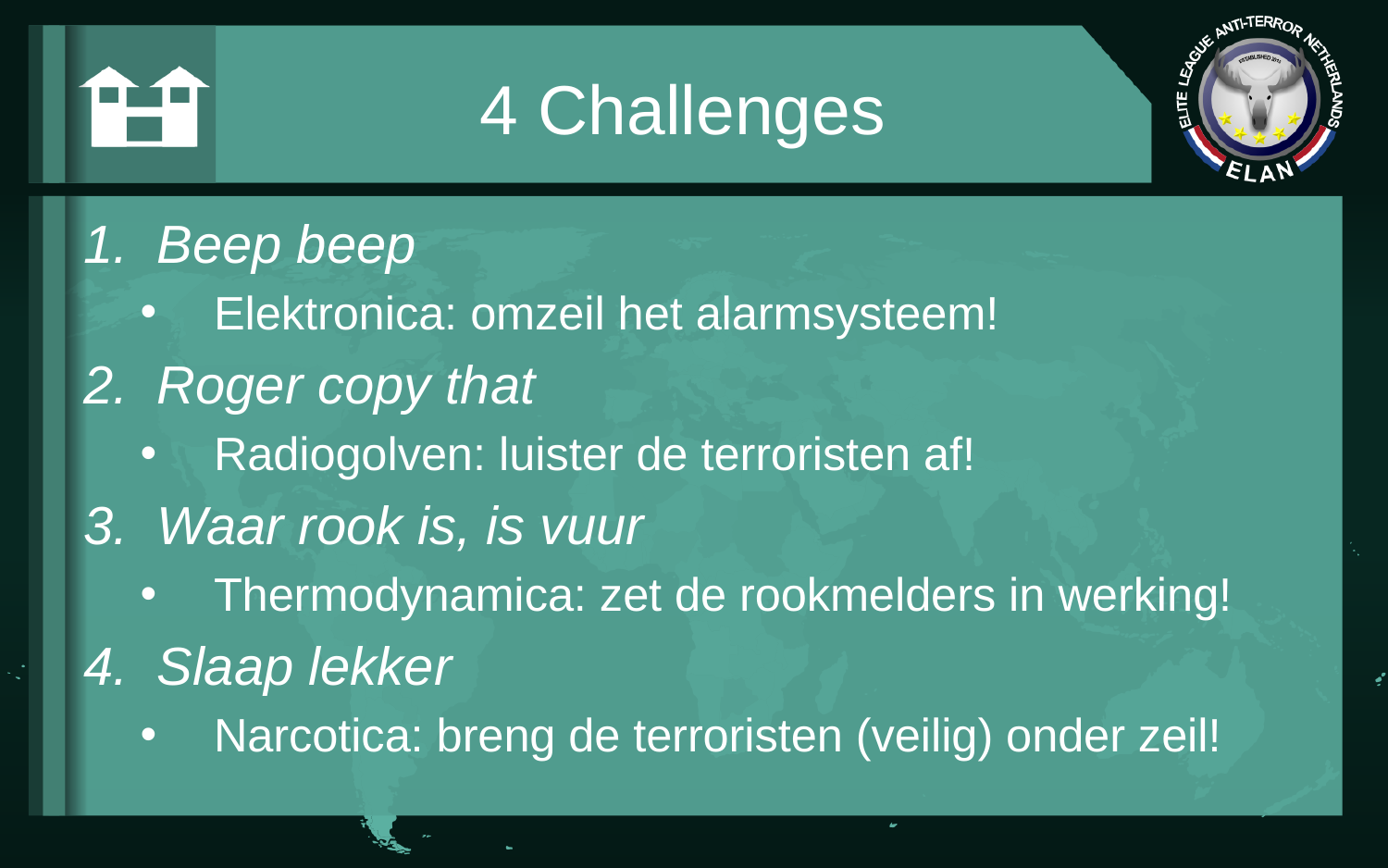

# 4 Challenges
Beep beep
Elektronica: omzeil het alarmsysteem!
Roger copy that
Radiogolven: luister de terroristen af!
Waar rook is, is vuur
Thermodynamica: zet de rookmelders in werking!
Slaap lekker
Narcotica: breng de terroristen (veilig) onder zeil!